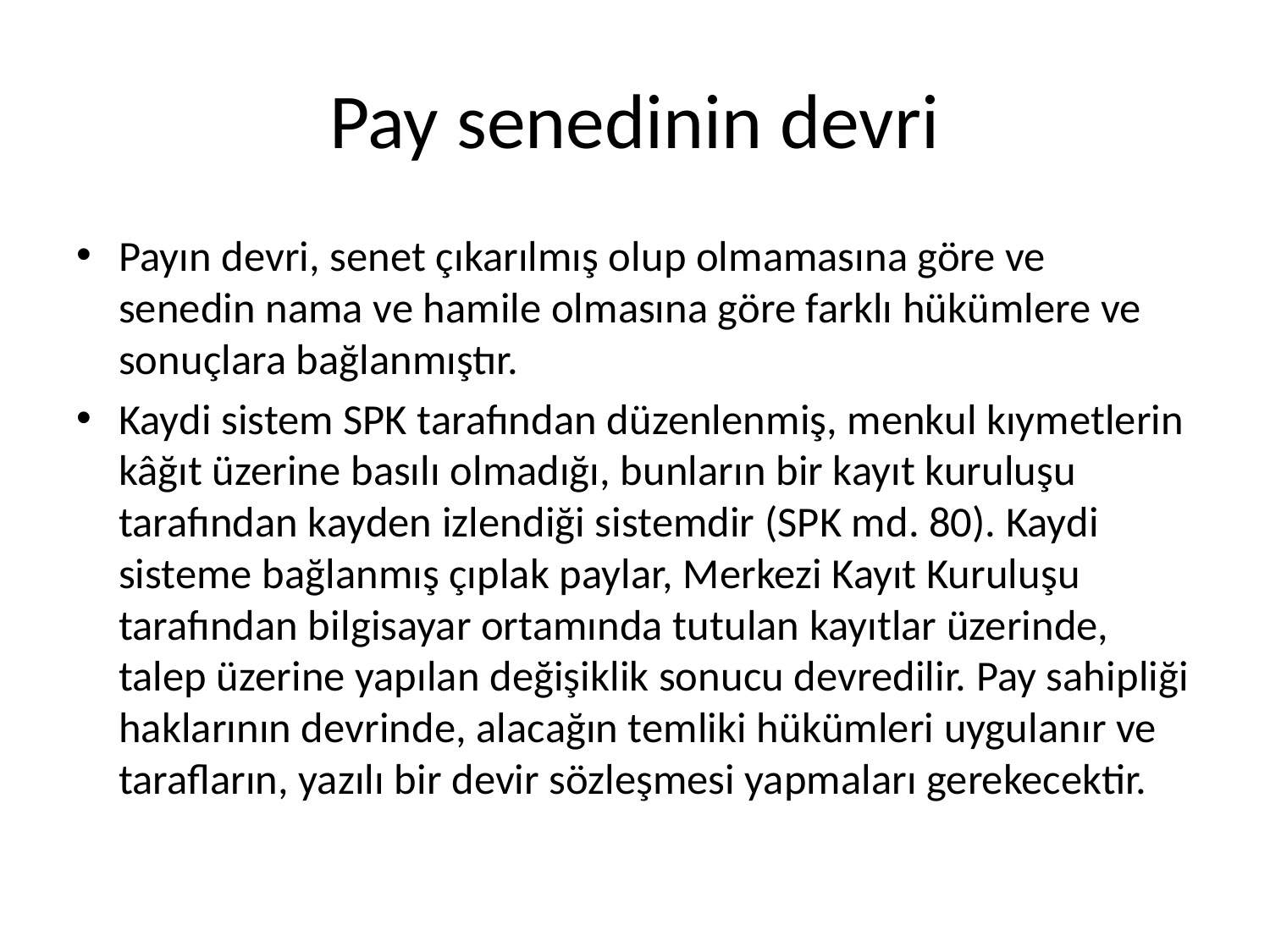

# Pay senedinin devri
Payın devri, senet çıkarılmış olup olmamasına göre ve senedin nama ve hamile olmasına göre farklı hükümlere ve sonuçlara bağlanmıştır.
Kaydi sistem SPK tarafından düzenlenmiş, menkul kıymetlerin kâğıt üzerine basılı olmadığı, bunların bir kayıt kuruluşu tarafından kayden izlendiği sistemdir (SPK md. 80). Kaydi sisteme bağlanmış çıplak paylar, Merkezi Kayıt Kuruluşu tarafından bilgisayar ortamında tutulan kayıtlar üzerinde, talep üzerine yapılan değişiklik sonucu devredilir. Pay sahipliği haklarının devrinde, alacağın temliki hükümleri uygulanır ve tarafların, yazılı bir devir sözleşmesi yapmaları gerekecektir.